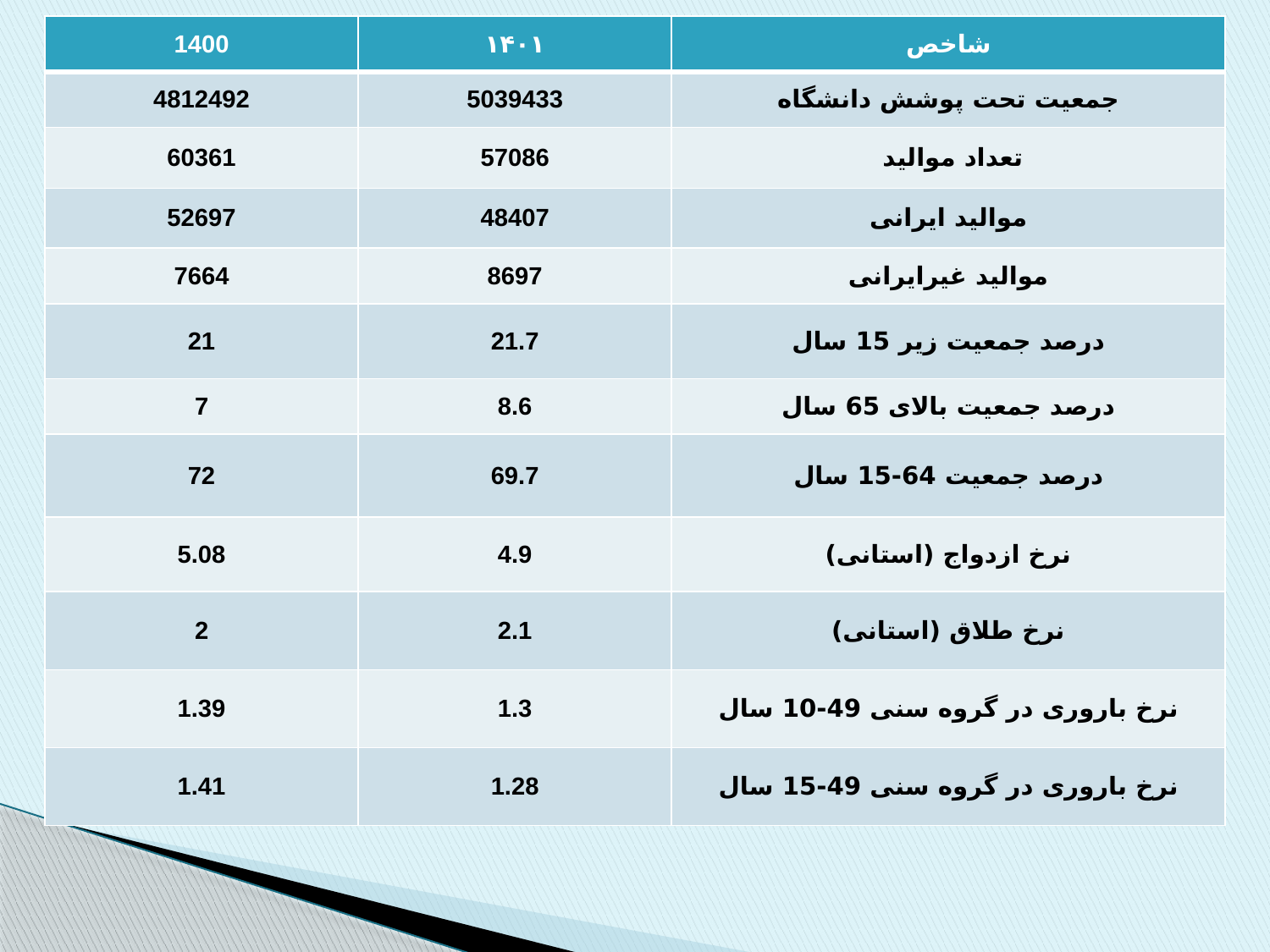

| 1400 | ۱۴۰۱ | شاخص |
| --- | --- | --- |
| 4812492 | 5039433 | جمعیت تحت پوشش دانشگاه |
| 60361 | 57086 | تعداد موالید |
| 52697 | 48407 | موالید ایرانی |
| 7664 | 8697 | موالید غیرایرانی |
| 21 | 21.7 | درصد جمعیت زیر 15 سال |
| 7 | 8.6 | درصد جمعیت بالای 65 سال |
| 72 | 69.7 | درصد جمعیت 64-15 سال |
| 5.08 | 4.9 | نرخ ازدواج (استانی) |
| 2 | 2.1 | نرخ طلاق (استانی) |
| 1.39 | 1.3 | نرخ باروری در گروه سنی 49-10 سال |
| 1.41 | 1.28 | نرخ باروری در گروه سنی 49-15 سال |